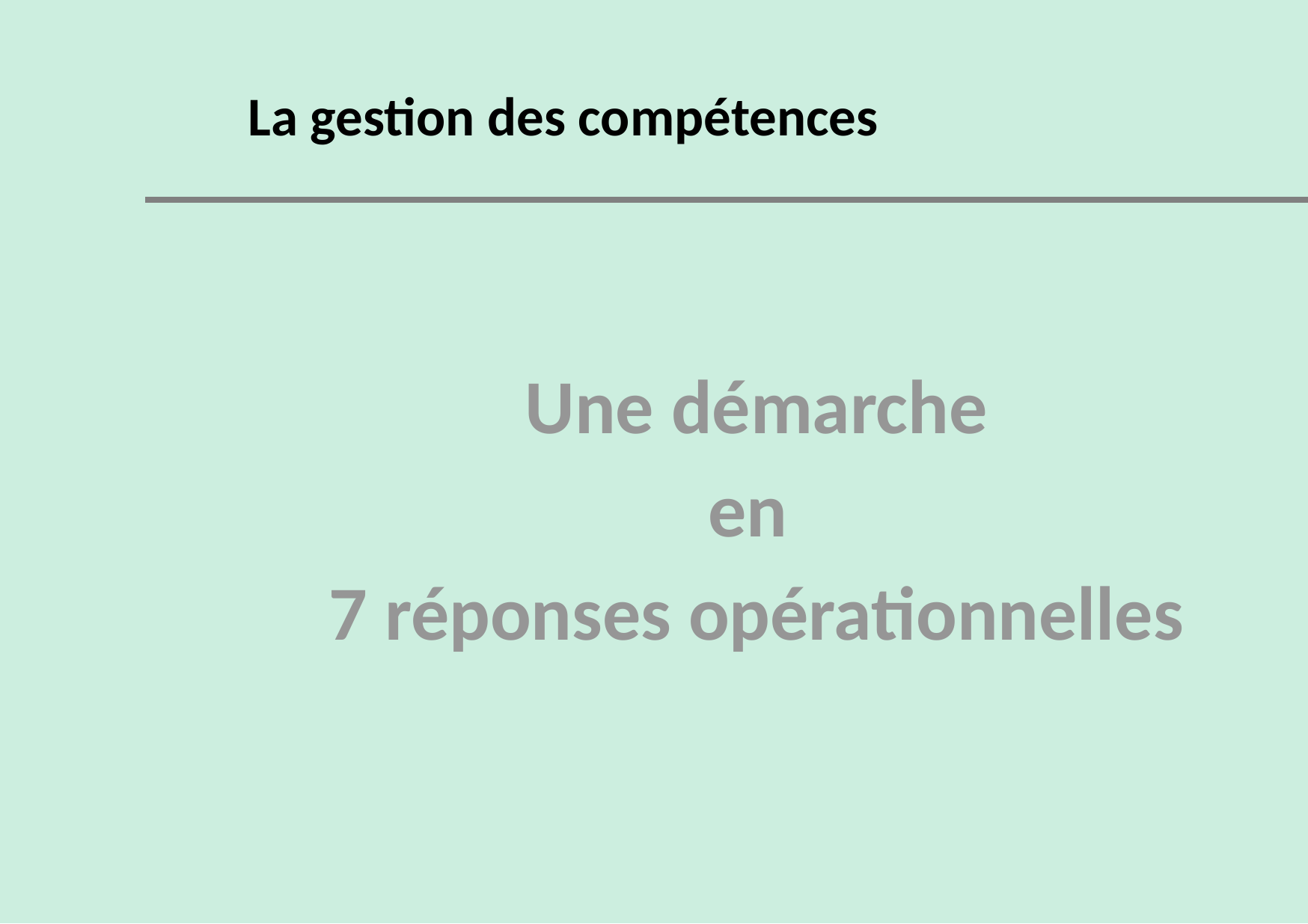

La gestion des compétences

Une démarche
en
7 réponses opérationnelles